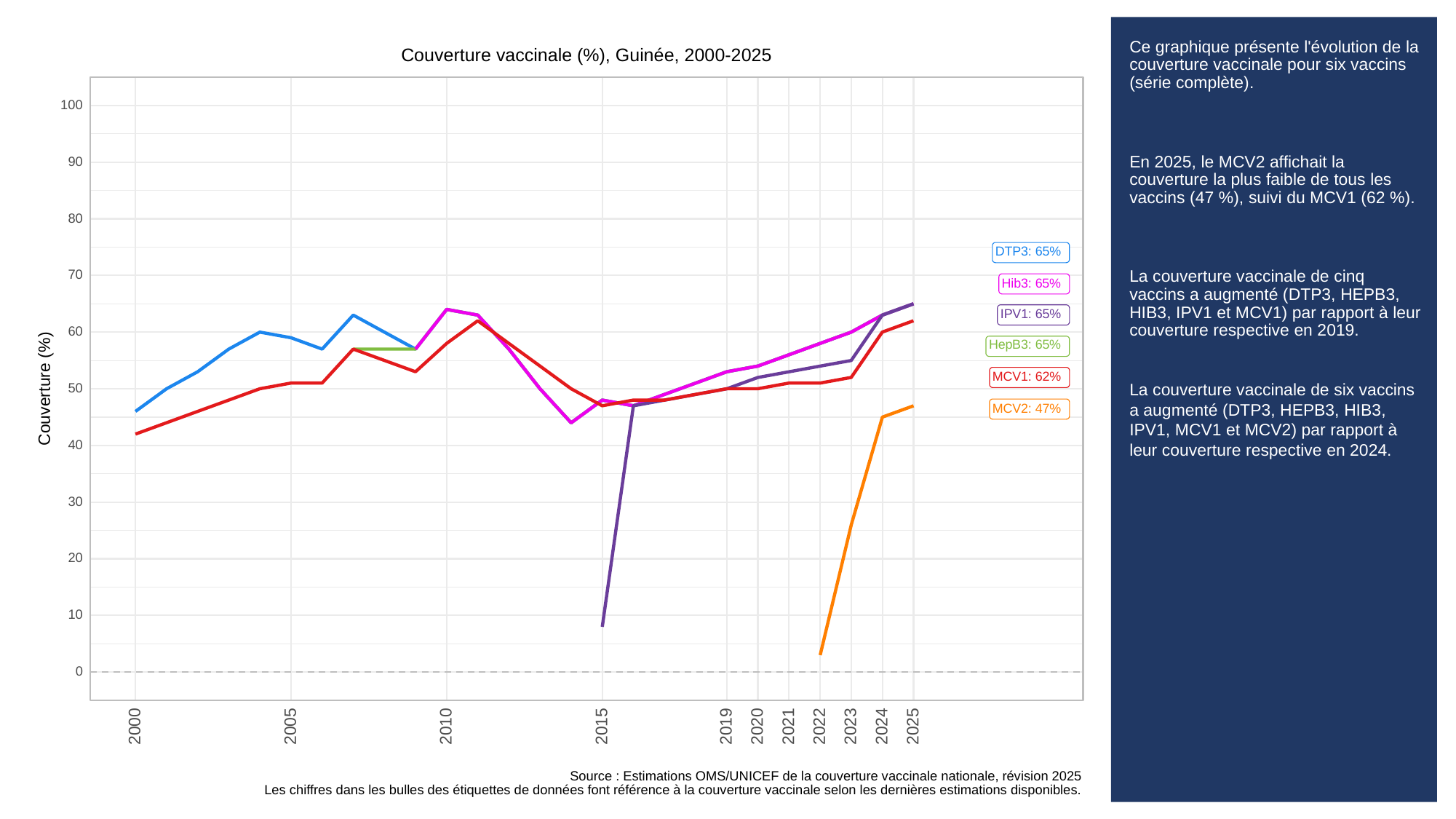

# Ce graphique présente l'évolution de la couverture vaccinale pour six vaccins (série complète).

En 2025, le MCV2 affichait la couverture la plus faible de tous les vaccins (47 %), suivi du MCV1 (62 %).

La couverture vaccinale de cinq vaccins a augmenté (DTP3, HEPB3, HIB3, IPV1 et MCV1) par rapport à leur couverture respective en 2019.

La couverture vaccinale de six vaccins a augmenté (DTP3, HEPB3, HIB3, IPV1, MCV1 et MCV2) par rapport à leur couverture respective en 2024.

Couverture vaccinale (%), Guinée, 2000-2025

100

90

80

DTP3: 65%

70

Hib3: 65%

IPV1: 65%

60

HepB3: 65%

MCV1: 62%
Couverture (%)
50

MCV2: 47%

40

30

20

10

0

2023
2000
2005
2010
2015
2019
2020
2021
2022
2024
2025
Source : Estimations OMS/UNICEF de la couverture vaccinale nationale, révision 2025
Les chiffres dans les bulles des étiquettes de données font référence à la couverture vaccinale selon les dernières estimations disponibles.